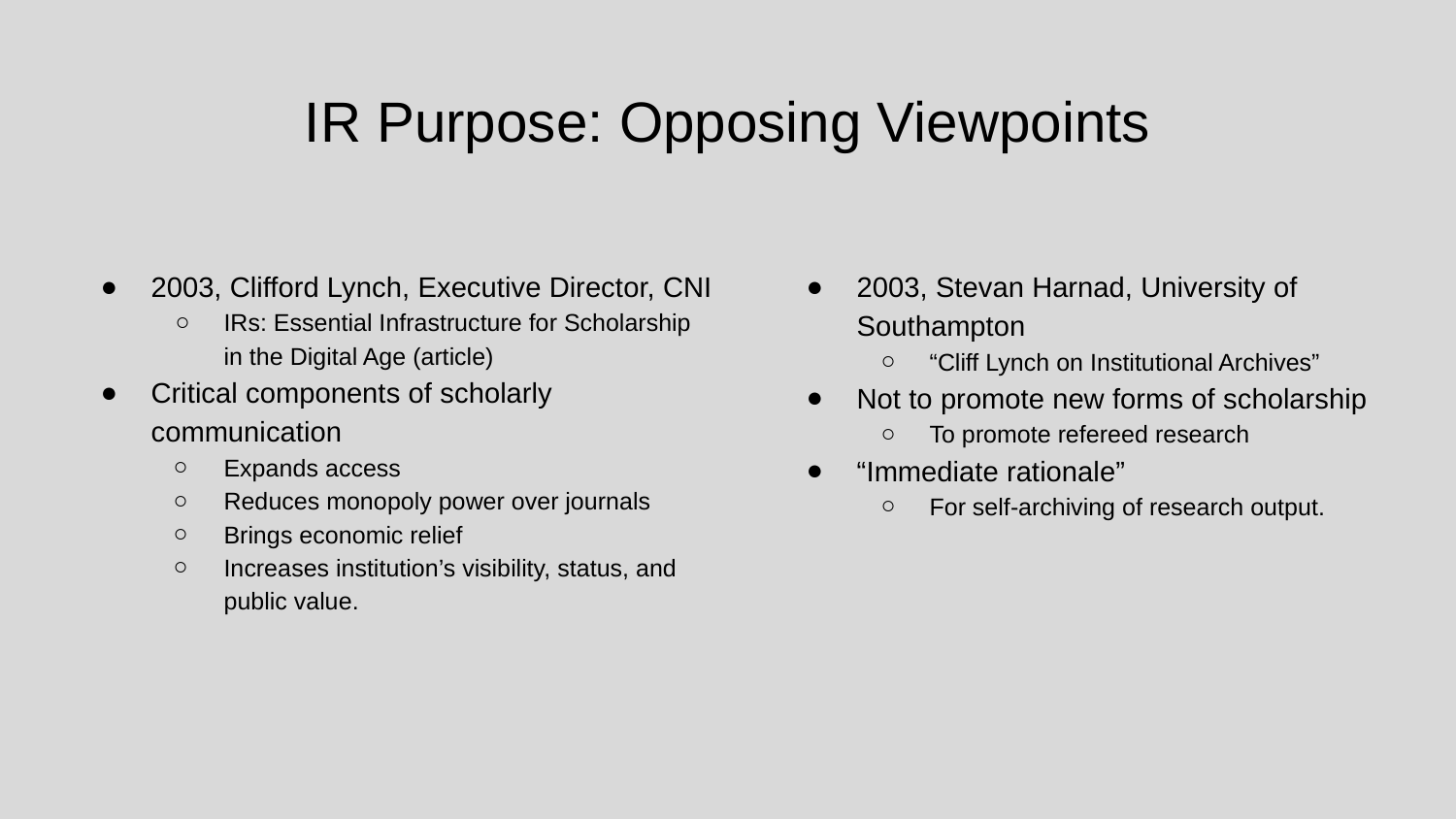

# IR Purpose: Opposing Viewpoints

2003, Clifford Lynch, Executive Director, CNI
IRs: Essential Infrastructure for Scholarship in the Digital Age (article)
Critical components of scholarly communication
Expands access
Reduces monopoly power over journals
Brings economic relief
Increases institution’s visibility, status, and public value.

2003, Stevan Harnad, University of Southampton
“Cliff Lynch on Institutional Archives”
Not to promote new forms of scholarship
To promote refereed research
“Immediate rationale”
For self-archiving of research output.